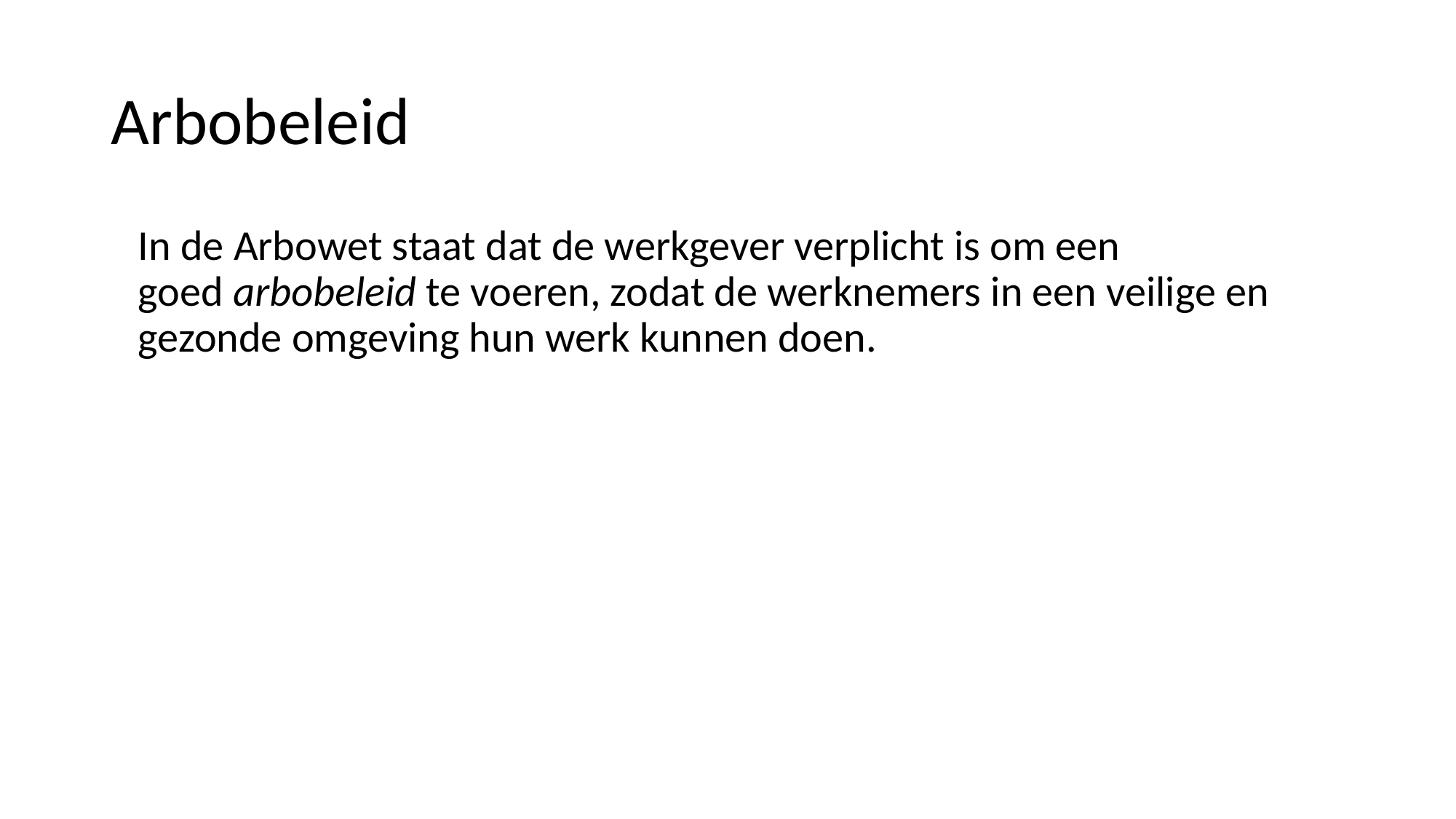

# Arbobeleid
In de Arbowet staat dat de werkgever verplicht is om een goed arbobeleid te voeren, zodat de werknemers in een veilige en gezonde omgeving hun werk kunnen doen.